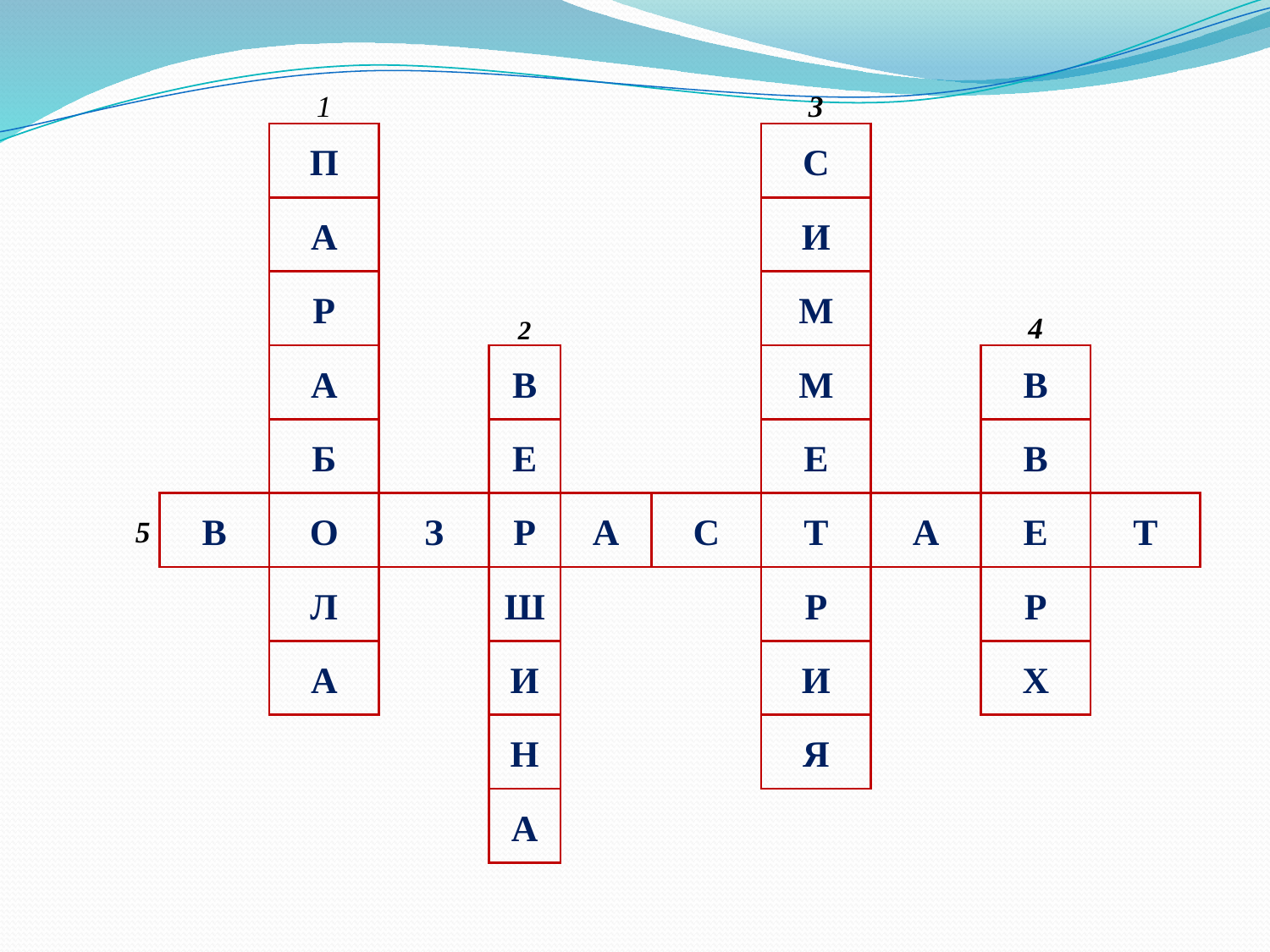

|  |  | 1 |  |  |  |  | 3 |  |  |  |
| --- | --- | --- | --- | --- | --- | --- | --- | --- | --- | --- |
|  |  | П |  |  |  |  | С |  |  |  |
|  |  | А |  |  |  |  | И |  |  |  |
|  |  | Р |  | 2 |  |  | М |  | 4 |  |
|  |  | А |  | В |  |  | М |  | В |  |
|  |  | Б |  | Е |  |  | Е |  | В |  |
| 5 | В | О | З | Р | А | С | Т | А | Е | Т |
|  |  | Л |  | Ш |  |  | Р |  | Р |  |
|  |  | А |  | И |  |  | И |  | Х |  |
|  |  |  |  | Н |  |  | Я |  |  |  |
|  |  |  |  | А |  |  |  |  |  |  |